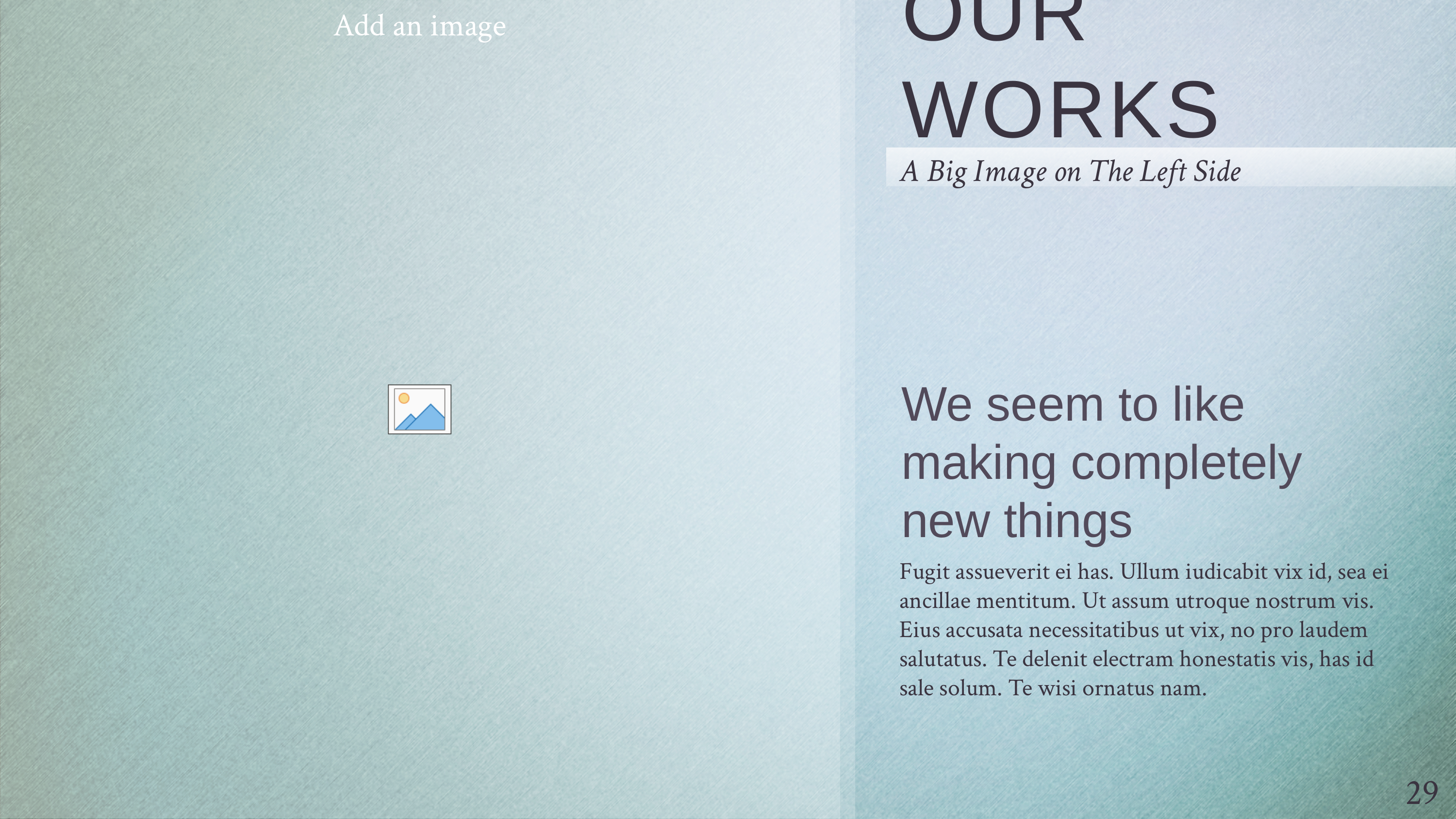

# OUR WORKS
A Big Image on The Left Side
We seem to like
making completely new things
Fugit assueverit ei has. Ullum iudicabit vix id, sea ei ancillae mentitum. Ut assum utroque nostrum vis. Eius accusata necessitatibus ut vix, no pro laudem salutatus. Te delenit electram honestatis vis, has id sale solum. Te wisi ornatus nam.
29